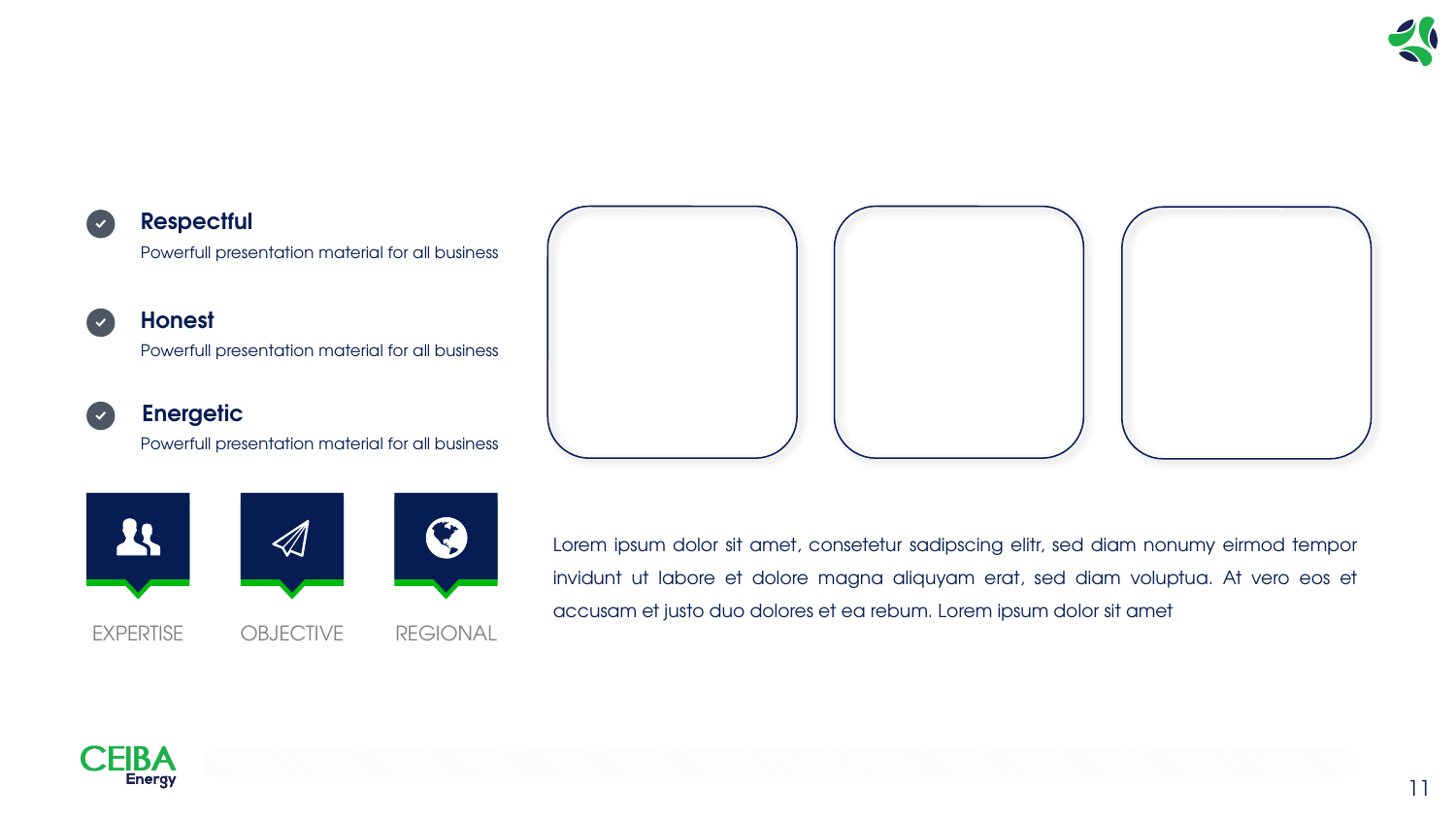

#
Respectful
Powerfull presentation material for all business

Honest
Powerfull presentation material for all business

Energetic
Powerfull presentation material for all business

Lorem ipsum dolor sit amet, consetetur sadipscing elitr, sed diam nonumy eirmod tempor invidunt ut labore et dolore magna aliquyam erat, sed diam voluptua. At vero eos et accusam et justo duo dolores et ea rebum. Lorem ipsum dolor sit amet

EXPERTISE
OBJECTIVE
REGIONAL